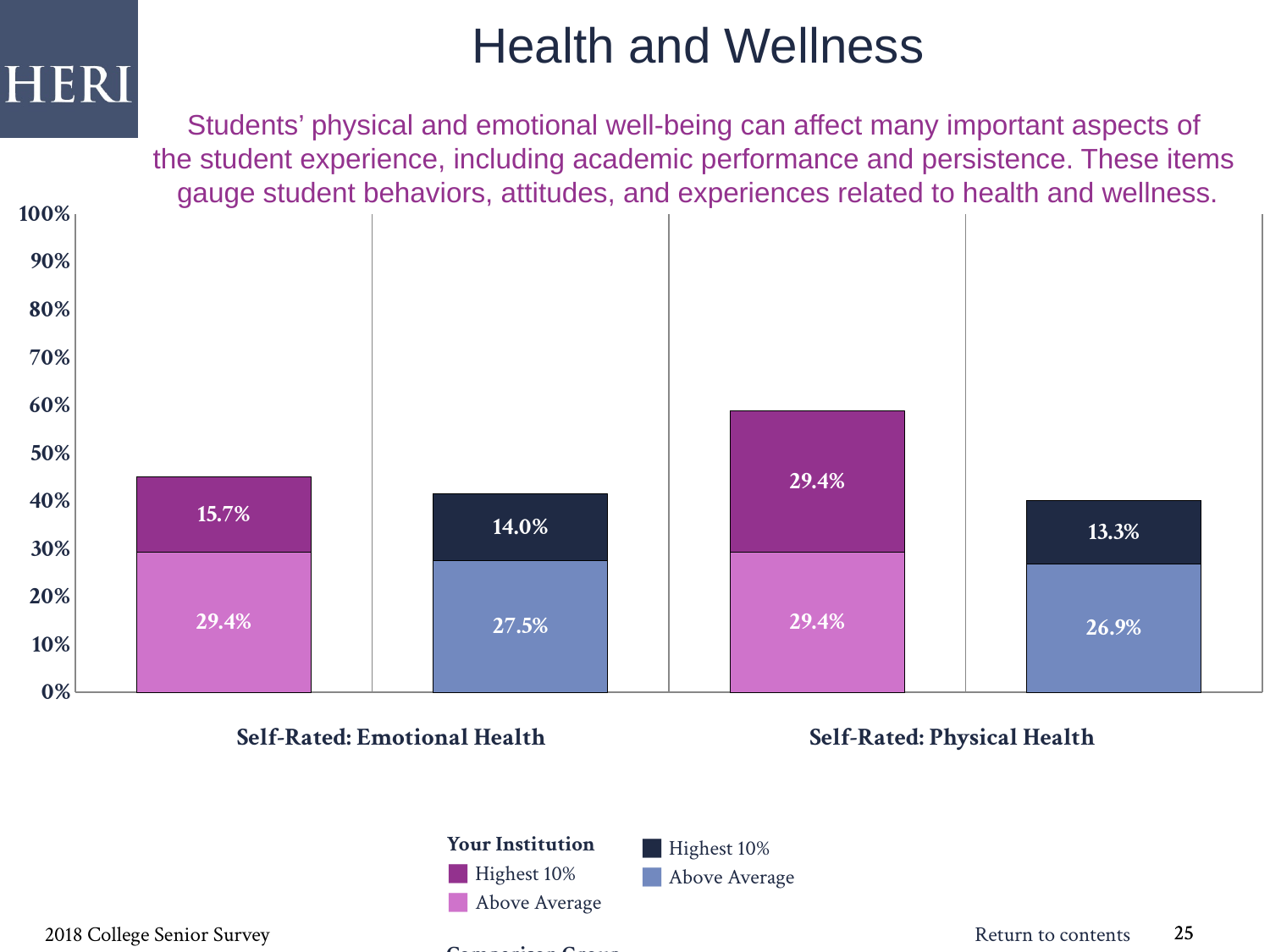

Health and Wellness
Students’ physical and emotional well-being can affect many important aspects of
the student experience, including academic performance and persistence. These items
gauge student behaviors, attitudes, and experiences related to health and wellness.

### Chart

| Category | above avg | Highest 10 |
|---|---|---|
| emotional health | 0.294 | 0.157 |
| comp | 0.275 | 0.14 |
| physical health | 0.294 | 0.294 |
| comp | 0.269 | 0.133 |
Self-Rated: Emotional Health
Self-Rated: Physical Health
Your Institution
■ Highest 10%
■ Above Average

Comparison Group
■ Highest 10%
■ Above Average

2018 College Senior Survey
25
25